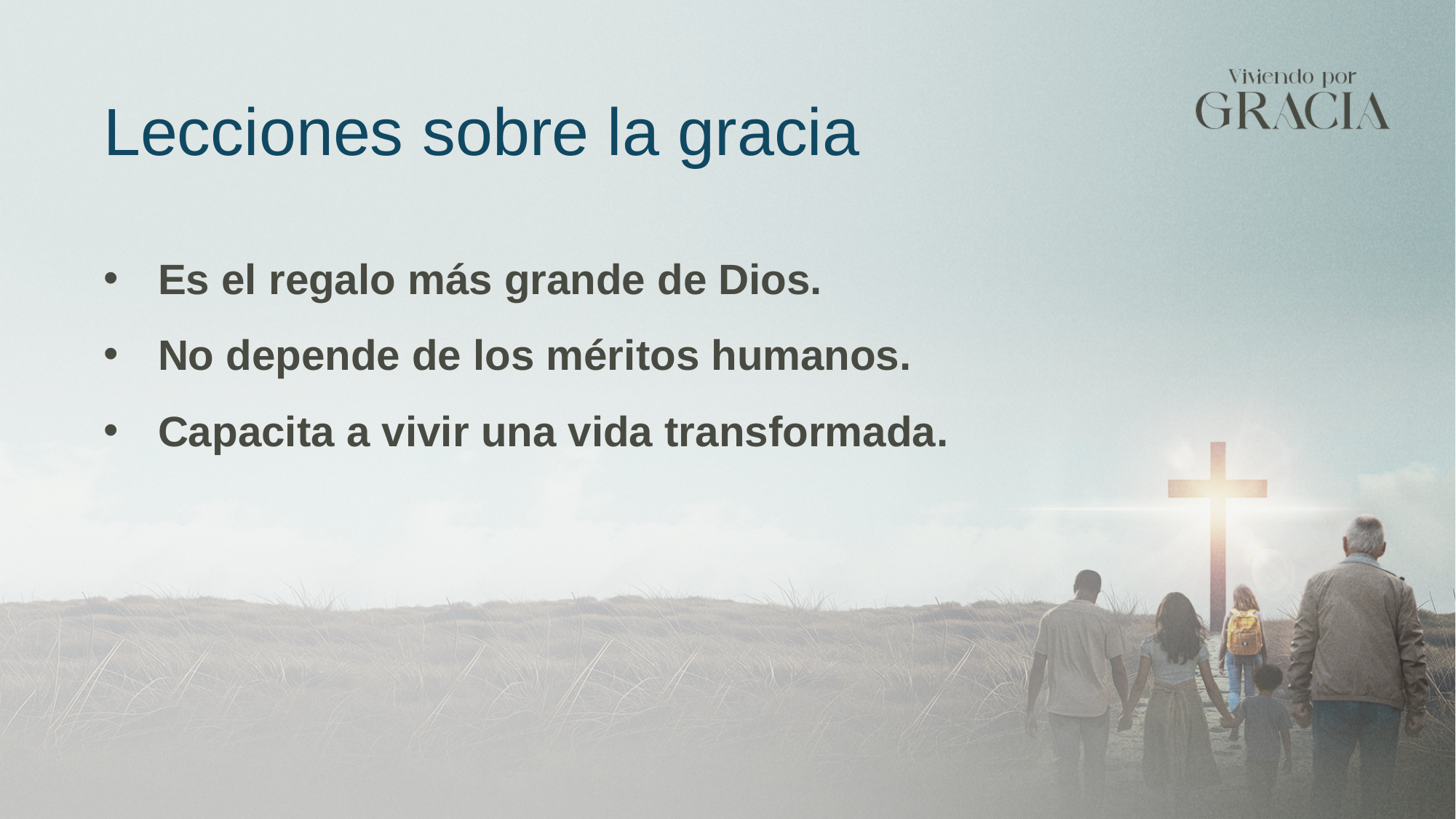

Lecciones sobre la gracia
Es el regalo más grande de Dios.
No depende de los méritos humanos.
Capacita a vivir una vida transformada.